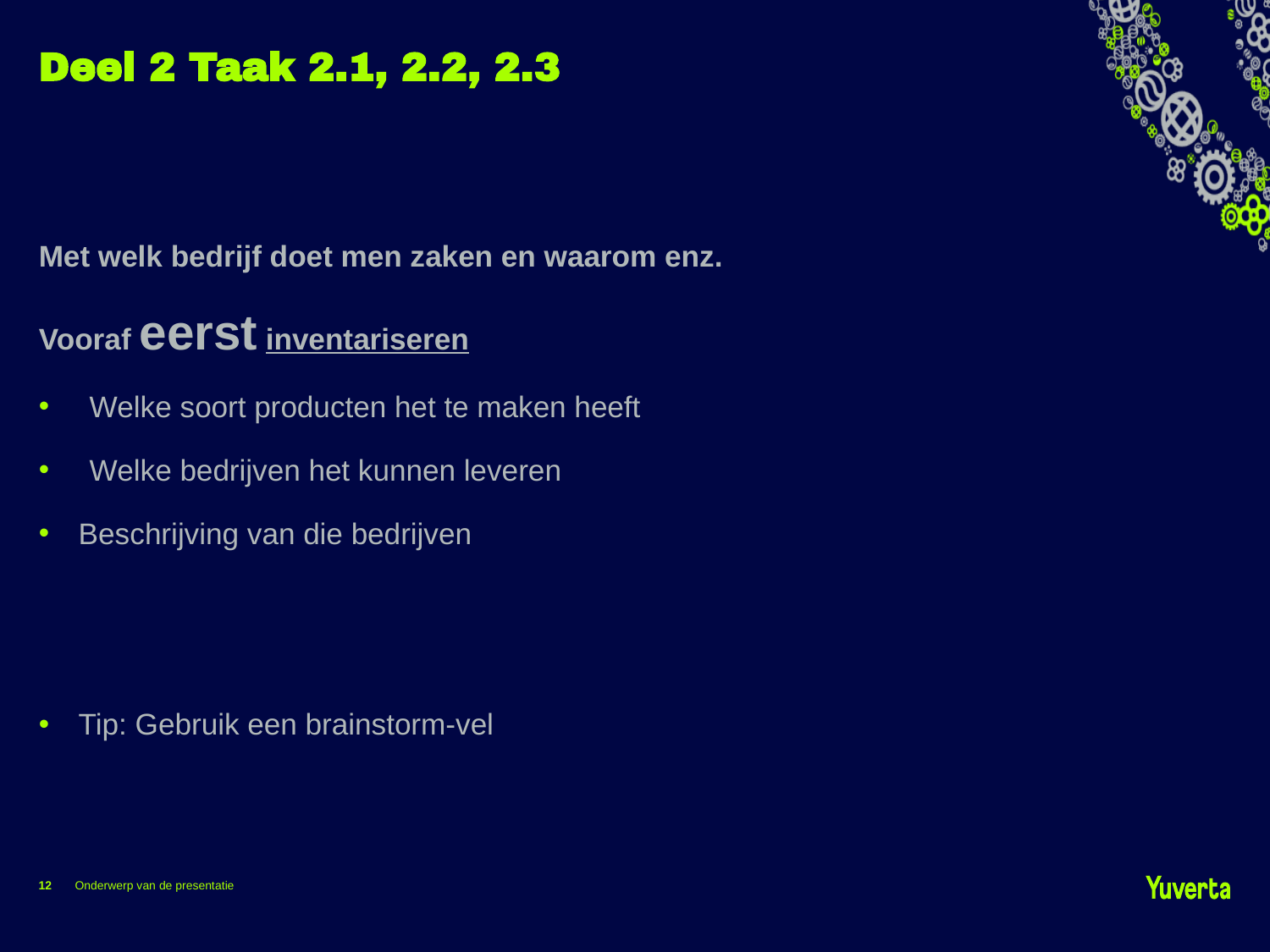

# Deel 2 Taak 2.1, 2.2, 2.3
Met welk bedrijf doet men zaken en waarom enz.
Vooraf eerst inventariseren
Welke soort producten het te maken heeft
Welke bedrijven het kunnen leveren
Beschrijving van die bedrijven

Tip: Gebruik een brainstorm-vel
12
Onderwerp van de presentatie
29-2-2024